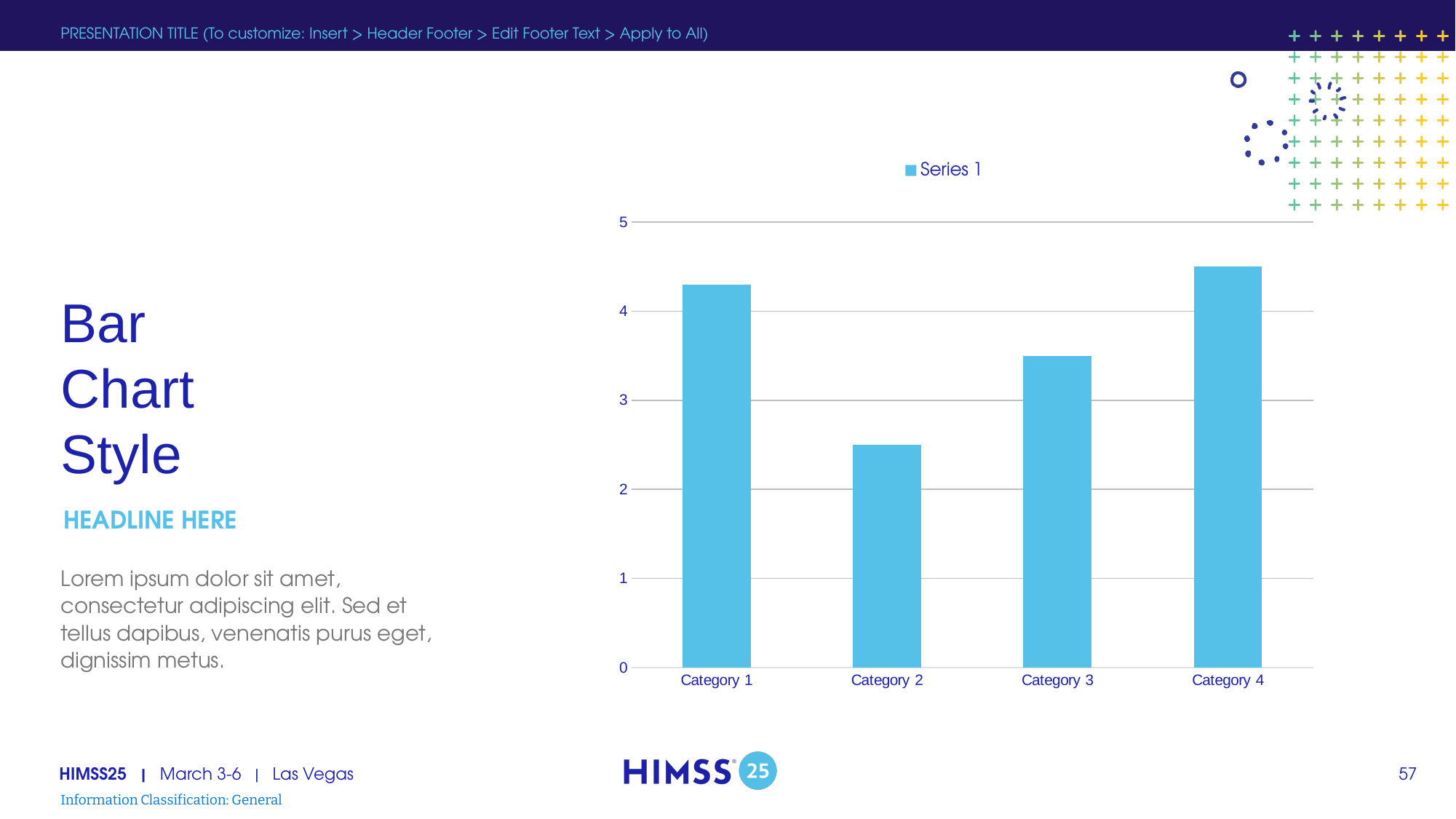

PRESENTATION TITLE (To customize: Insert > Header Footer > Edit Footer Text > Apply to All)

### Chart

| Category | Series 1 |
|---|---|
| Category 1 | 4.3 |
| Category 2 | 2.5 |
| Category 3 | 3.5 |
| Category 4 | 4.5 |
# Bar
Chart
Style
HEADLINE HERE
Lorem ipsum dolor sit amet, consectetur adipiscing elit. Sed et tellus dapibus, venenatis purus eget, dignissim metus.
57